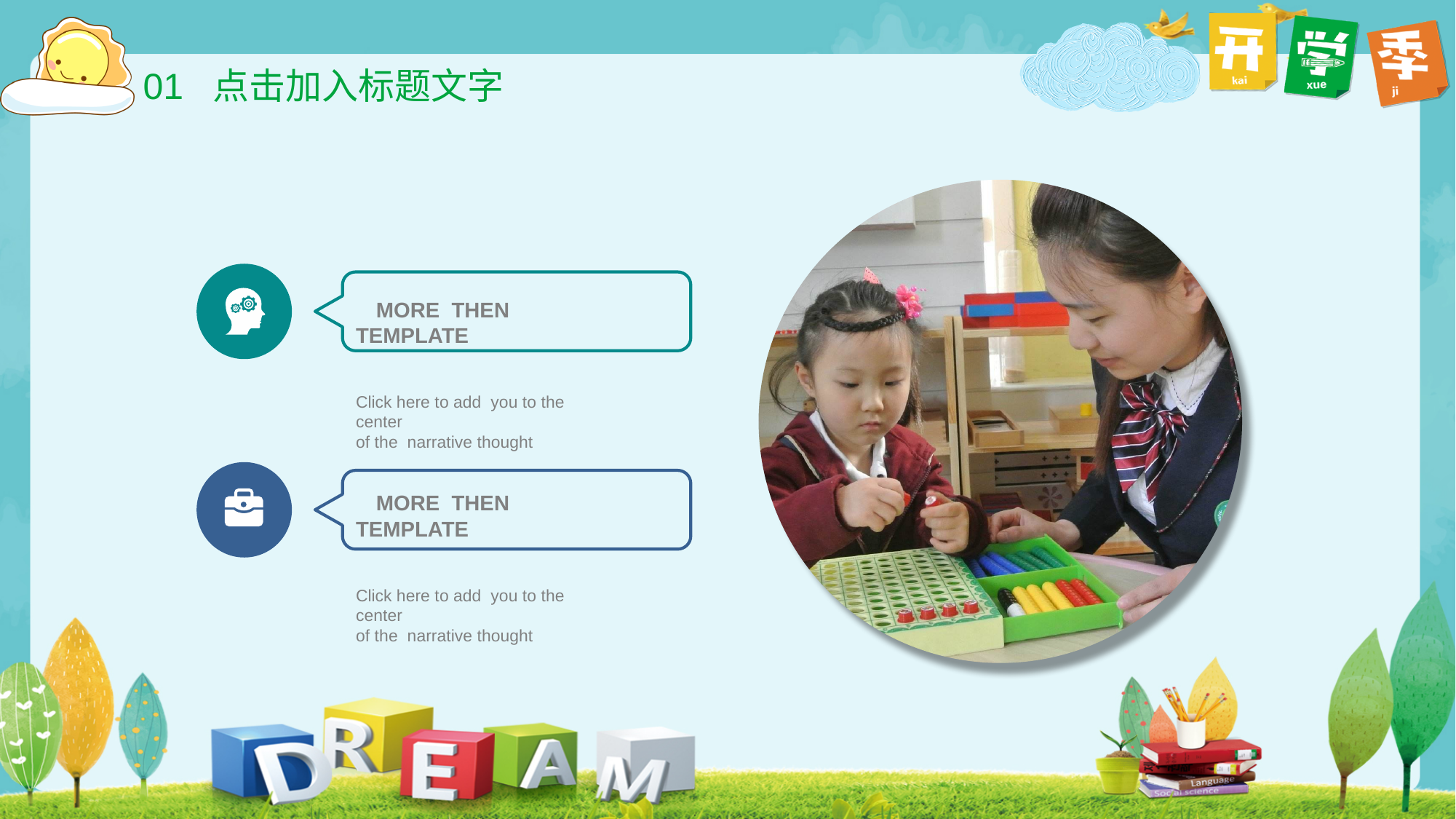

MORE  THEN  TEMPLATE

Click here to add  you to the  center
of the  narrative thought

   MORE  THEN  TEMPLATE

Click here to add  you to the  center
of the  narrative thought